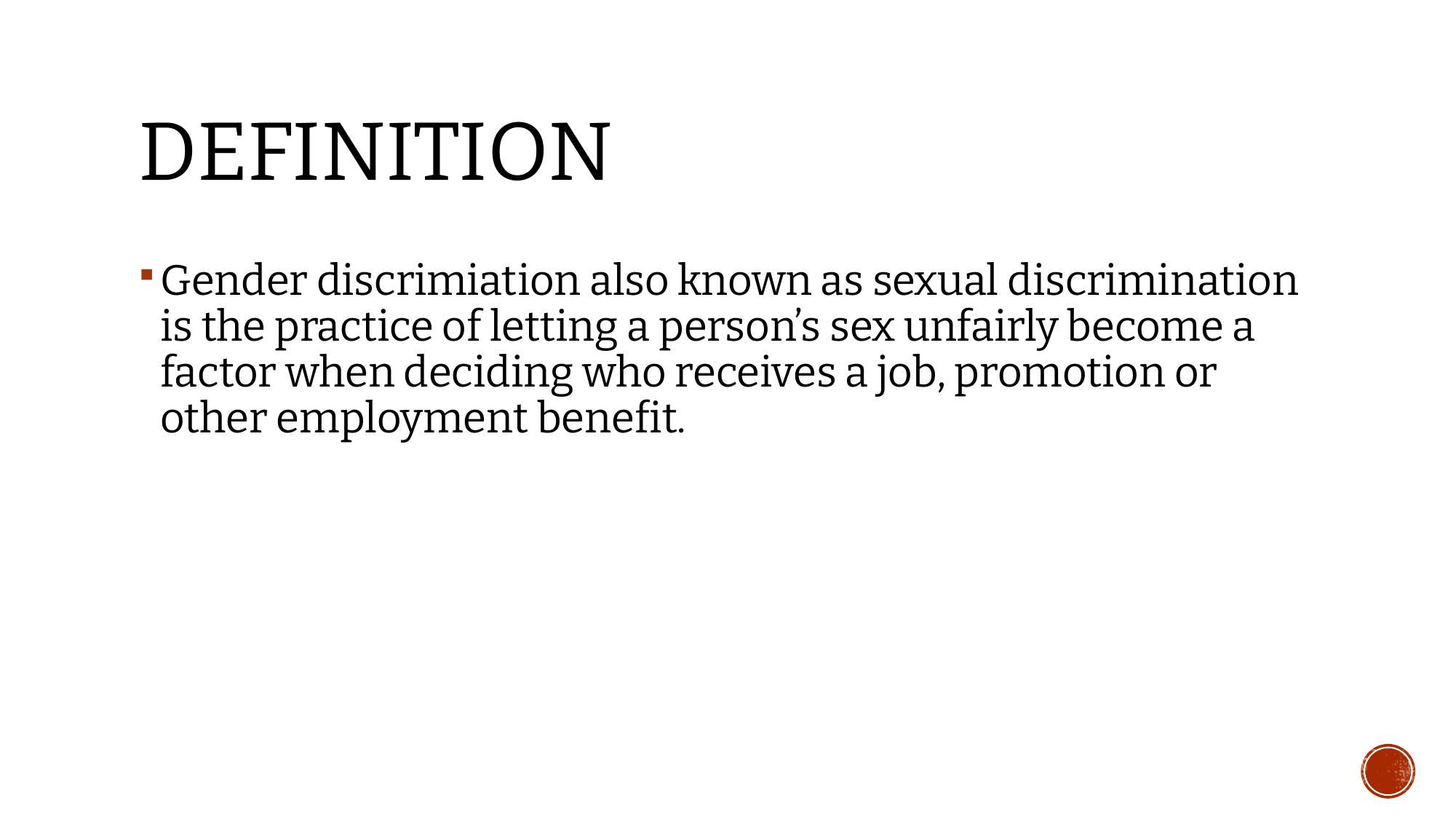

# Definition
Gender discrimiation also known as sexual discrimination is the practice of letting a person’s sex unfairly become a factor when deciding who receives a job, promotion or other employment benefit.